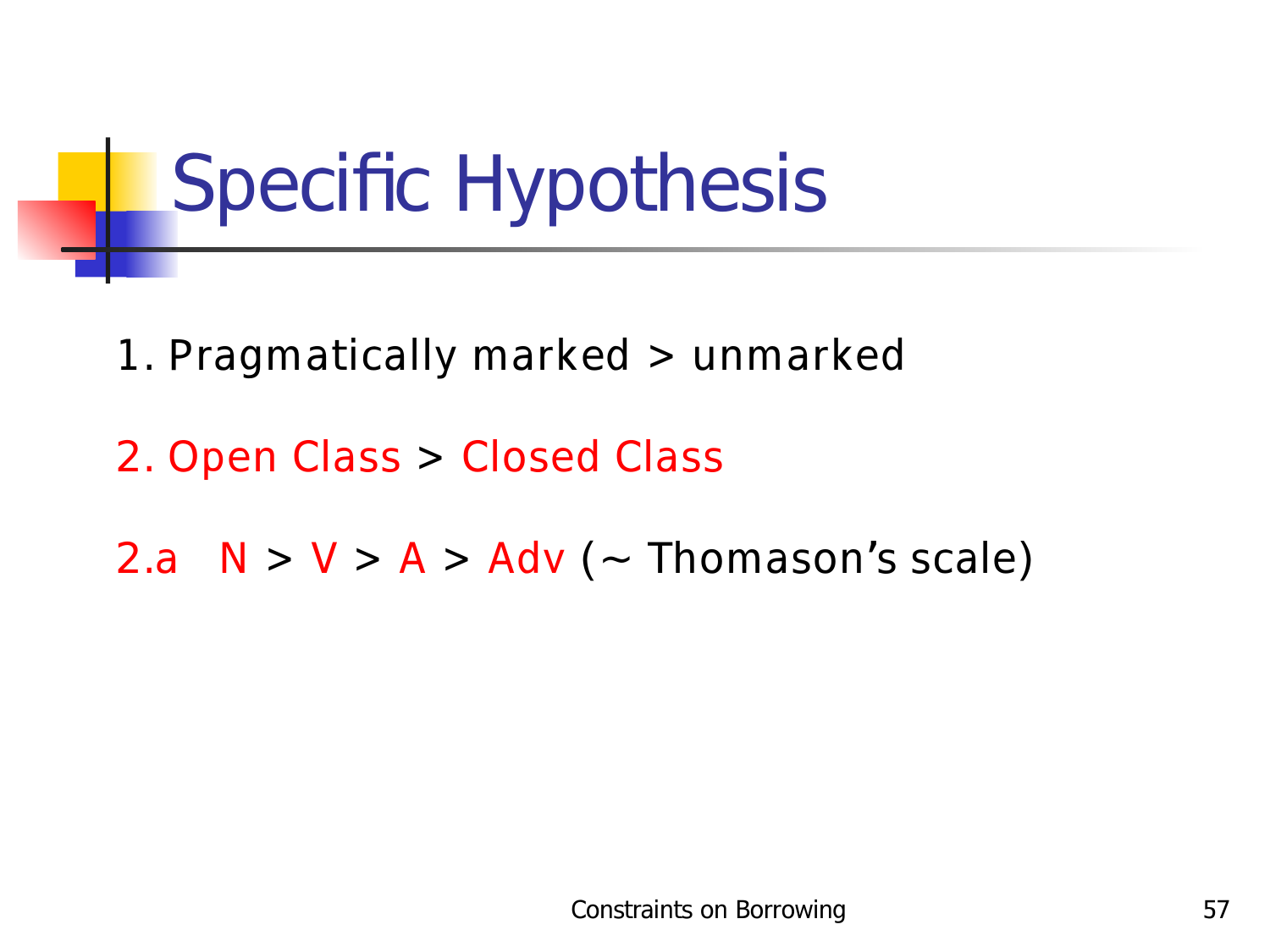

# Specific Hypothesis
1. Pragmatically marked > unmarked

2. Open Class > Closed Class

2.a   N > V > A > Adv (~ Thomason’s scale)

Constraints on Borrowing
57